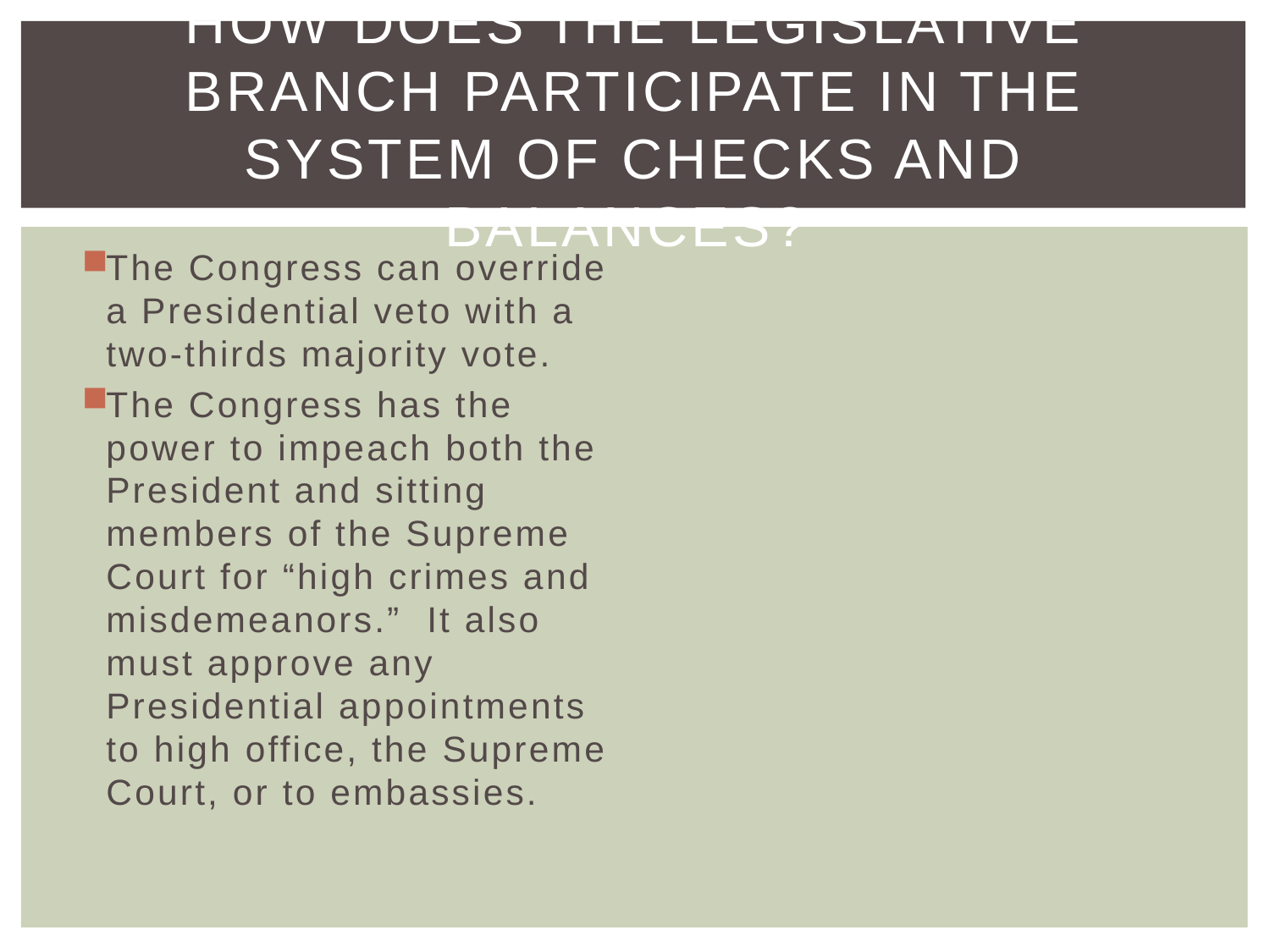

# How does the legislative branch participate in the system of checks and balances?
The Congress can override a Presidential veto with a two-thirds majority vote.
The Congress has the power to impeach both the President and sitting members of the Supreme Court for “high crimes and misdemeanors.”  It also must approve any Presidential appointments to high office, the Supreme Court, or to embassies.